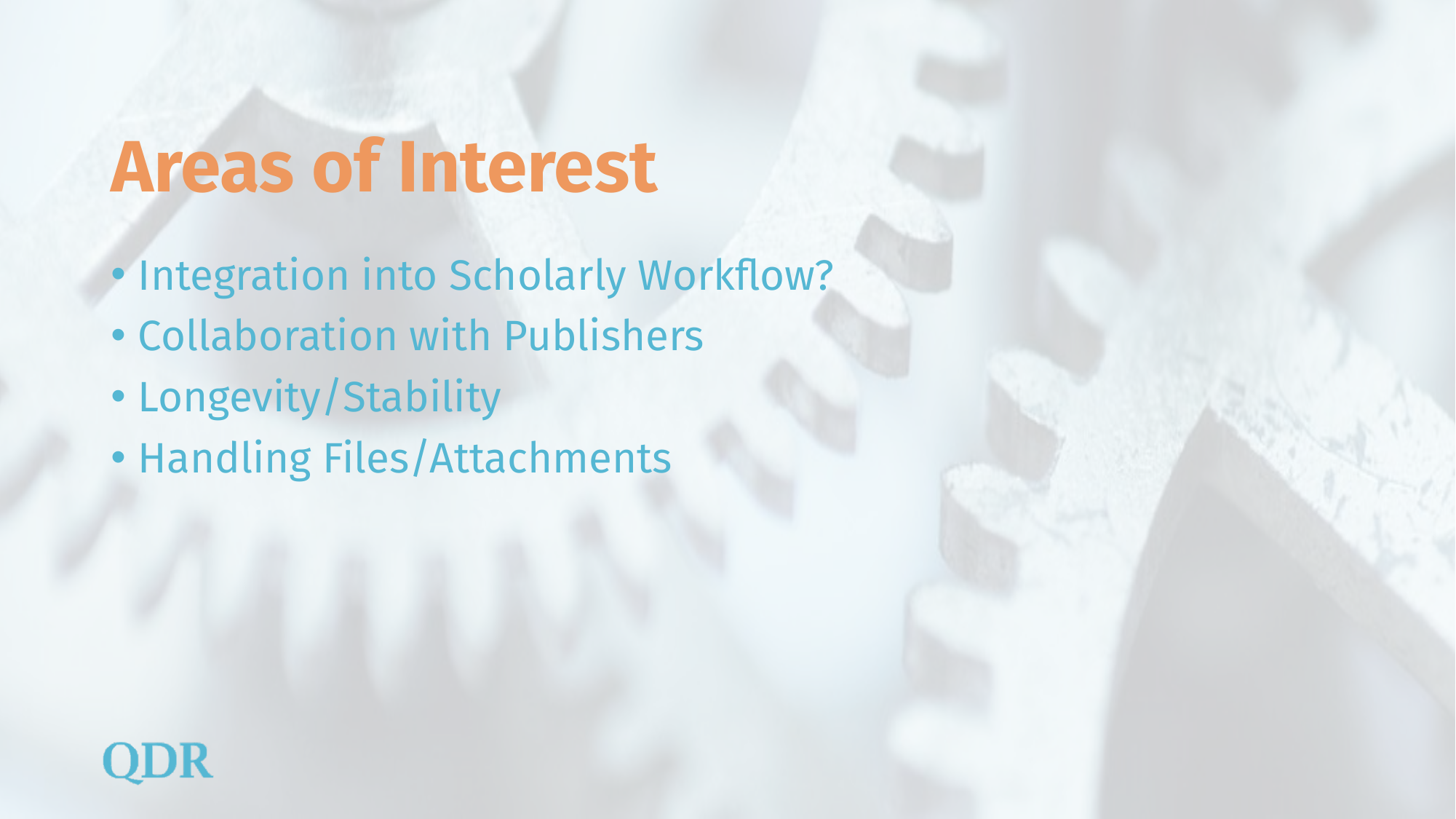

# Areas of Interest
Integration into Scholarly Workflow?
Collaboration with Publishers
Longevity/Stability
Handling Files/Attachments